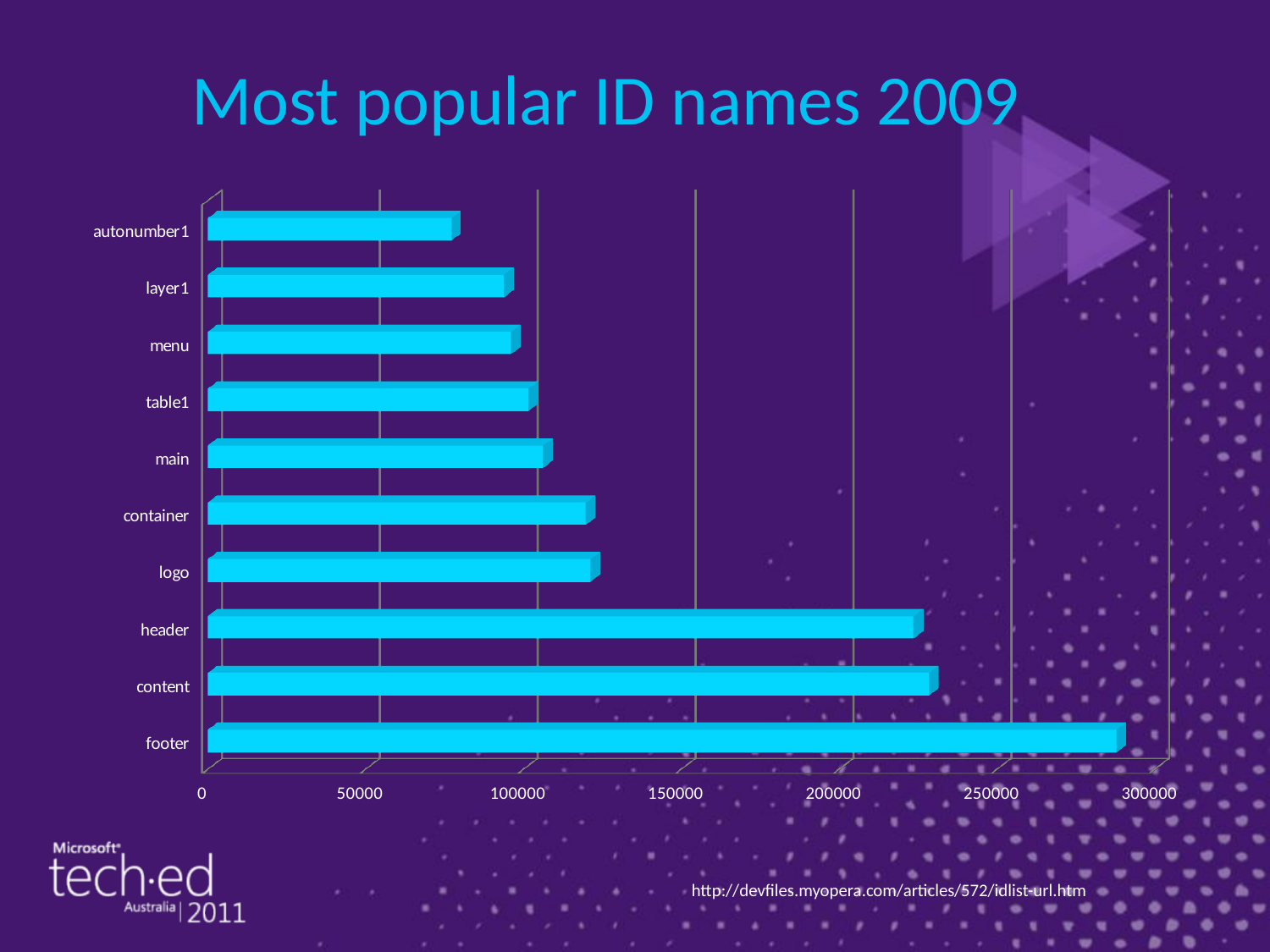

Most popular ID names 2009

[unsupported chart]

http://devfiles.myopera.com/articles/572/idlist-url.htm